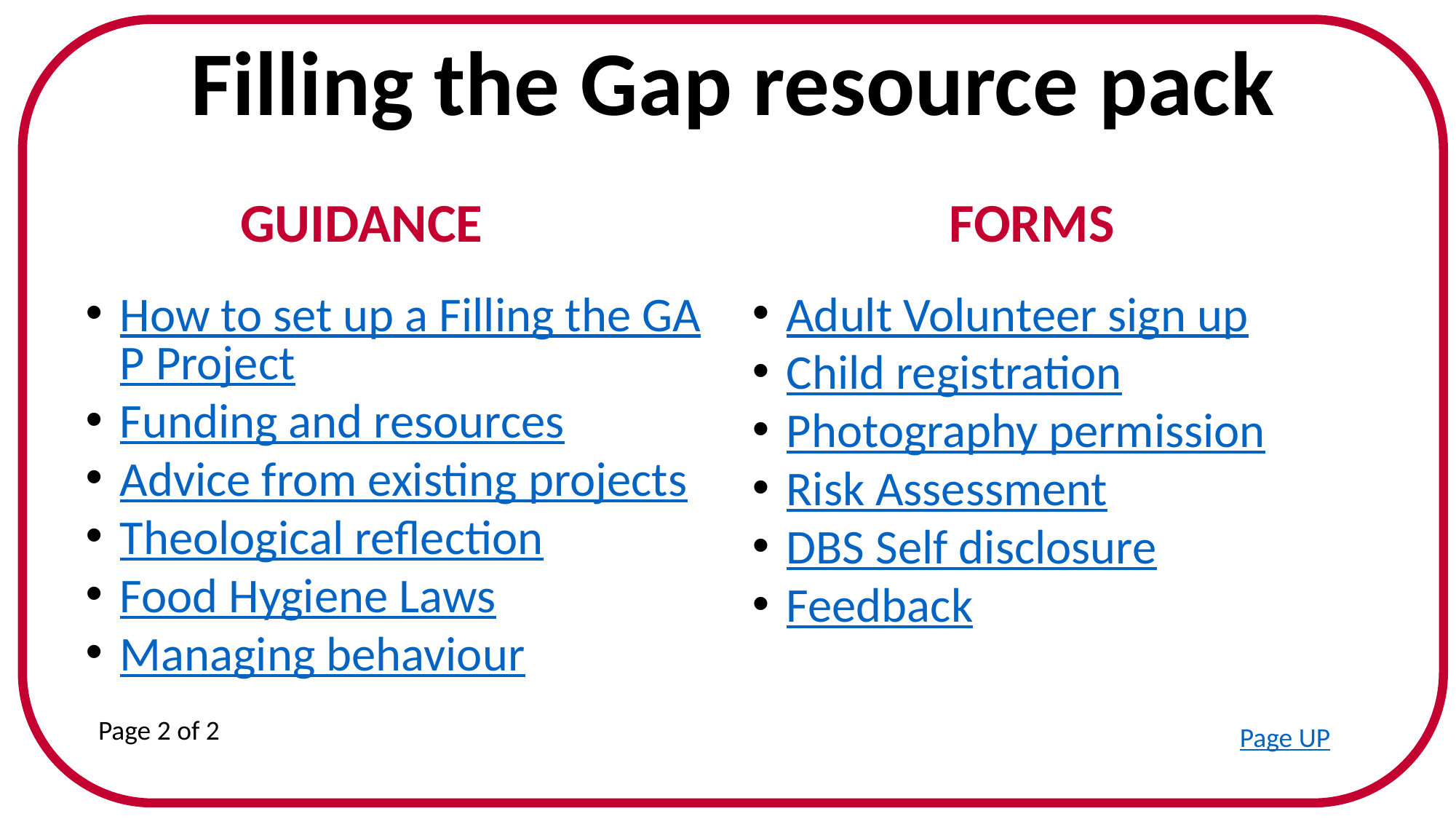

Filling the Gap resource pack
GUIDANCE
FORMS
How to set up a Filling the GAP Project
Funding and resources
Advice from existing projects
Theological reflection
Food Hygiene Laws
Managing behaviour

Adult Volunteer sign up
Child registration
Photography permission
Risk Assessment
DBS Self disclosure
Feedback

Page 2 of 2
Page UP